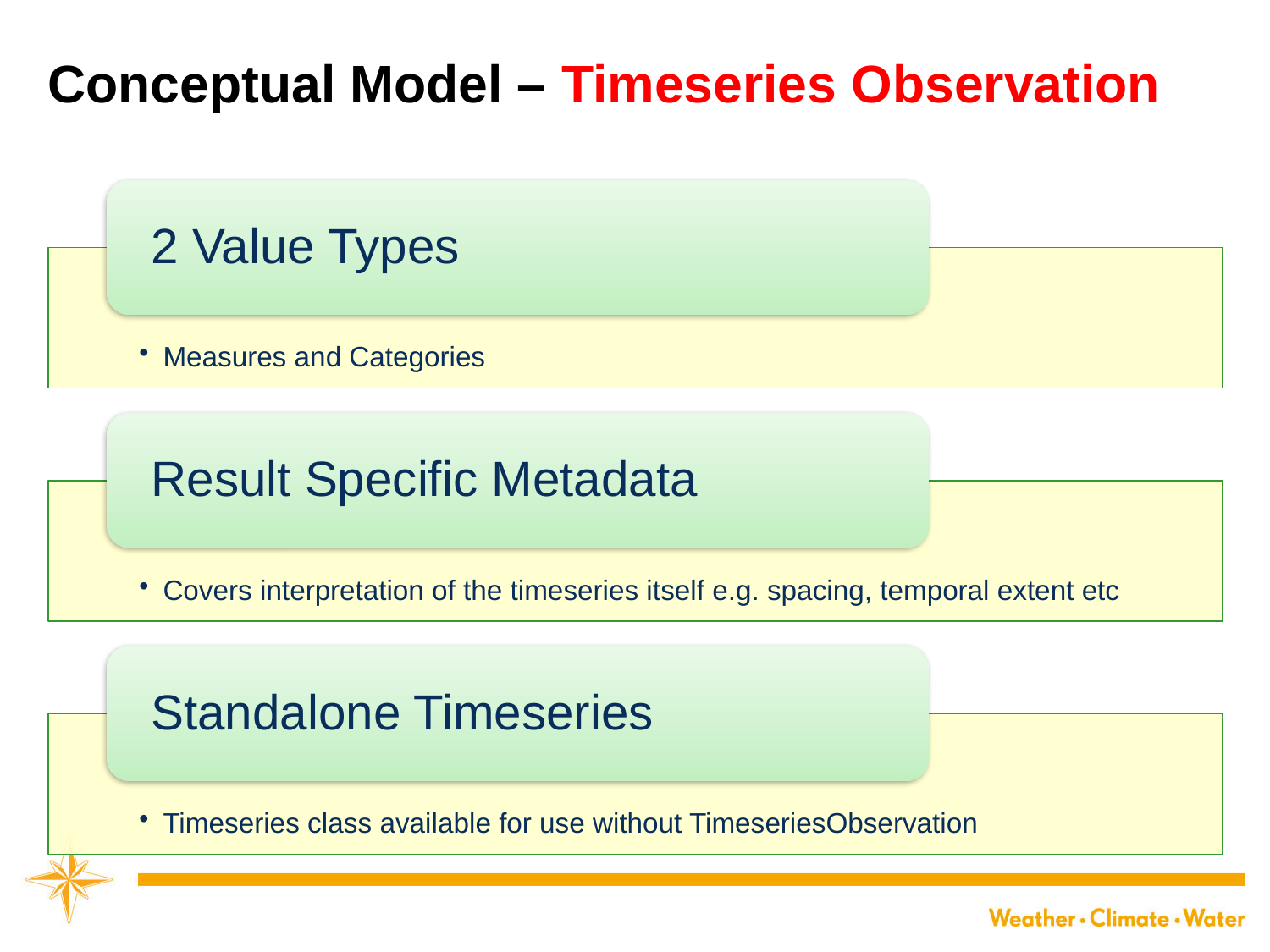

# Conceptual Model – Timeseries Observation
Measures and Categories
2 Value Types
Covers interpretation of the timeseries itself e.g. spacing, temporal extent etc
Result Specific Metadata
Timeseries class available for use without TimeseriesObservation
Standalone Timeseries